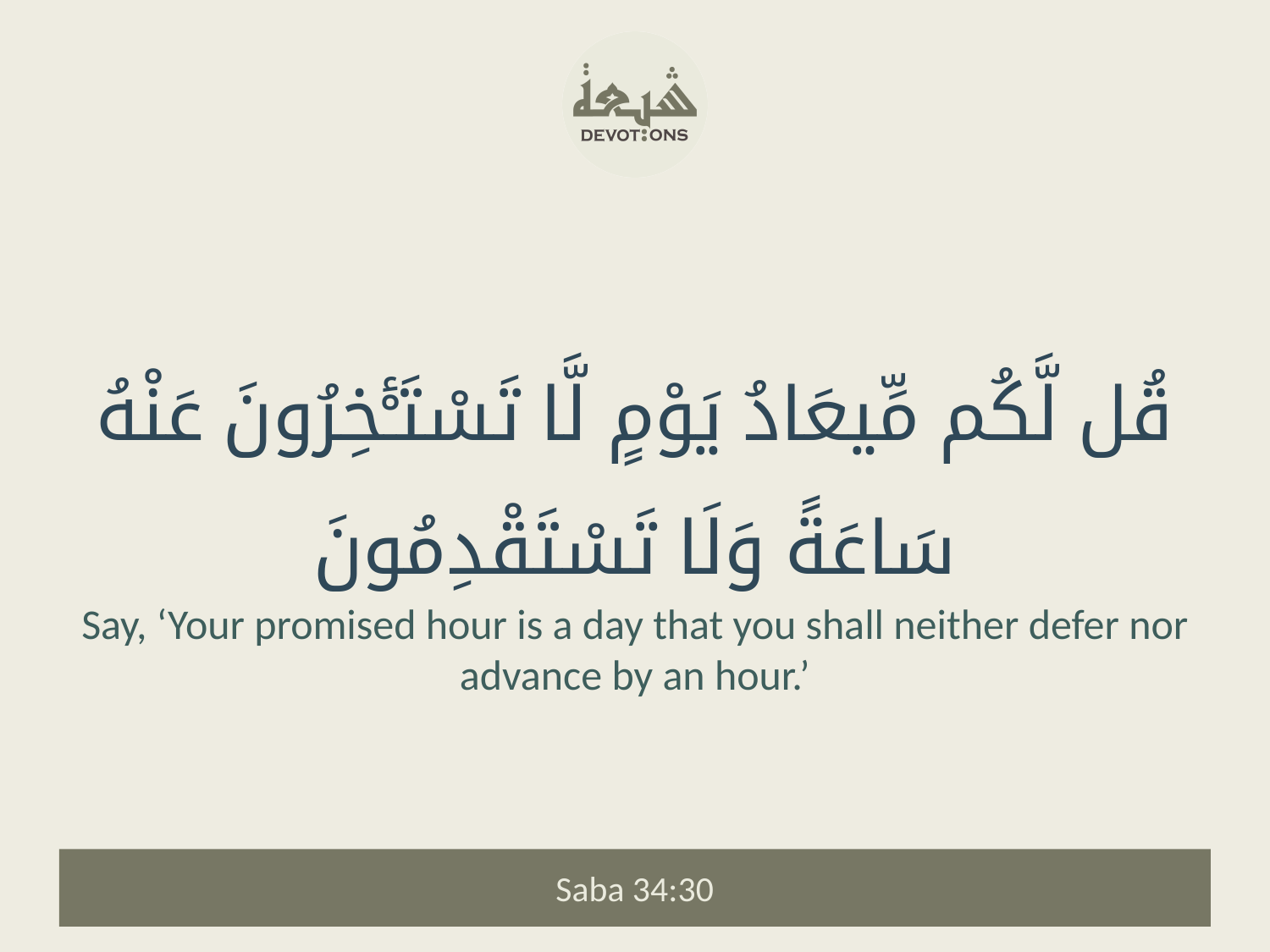

قُل لَّكُم مِّيعَادُ يَوْمٍ لَّا تَسْتَـْٔخِرُونَ عَنْهُ سَاعَةً وَلَا تَسْتَقْدِمُونَ
Say, ‘Your promised hour is a day that you shall neither defer nor advance by an hour.’
Saba 34:30